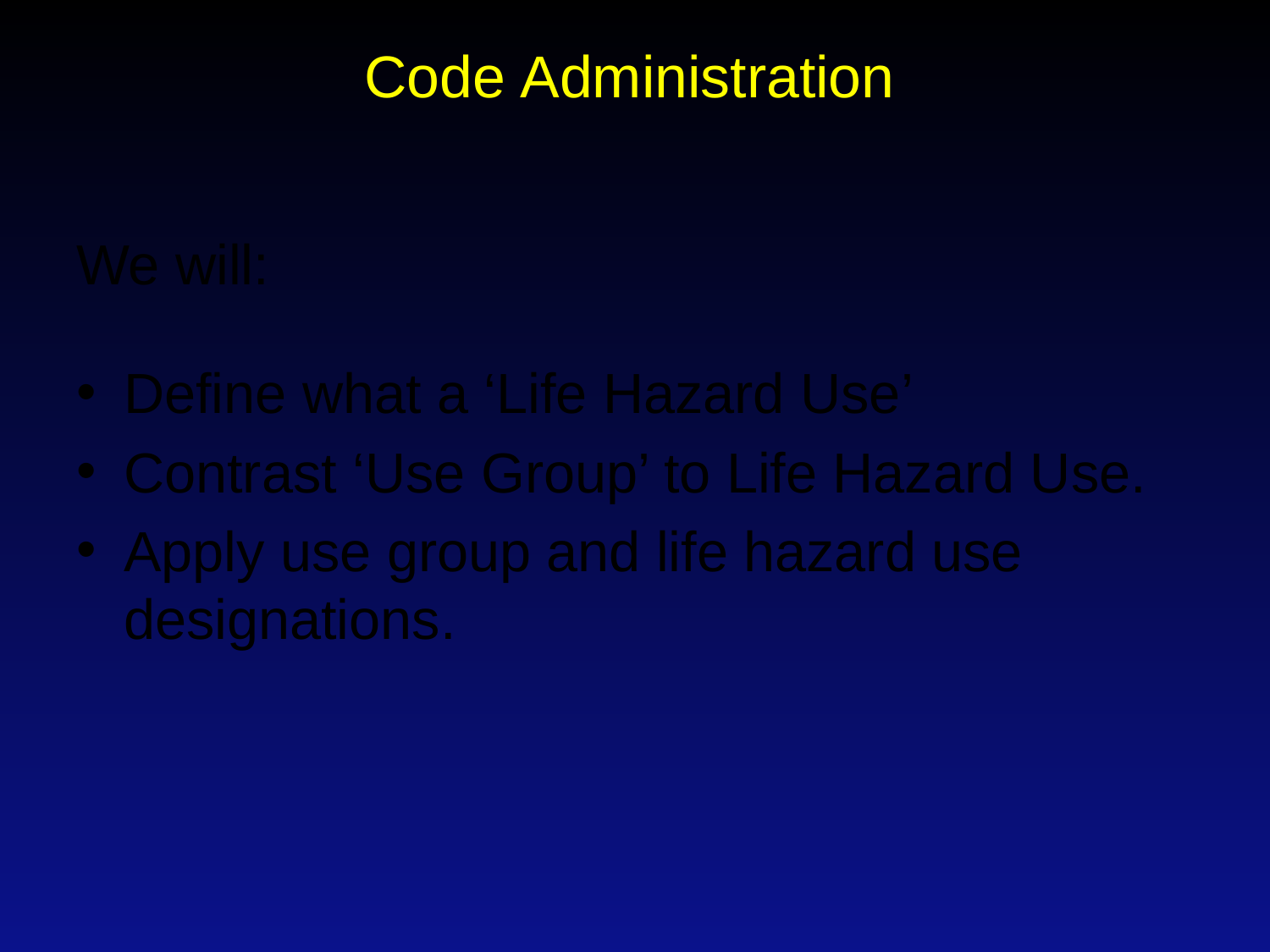

# Code Administration
We will:

Define what a ‘Life Hazard Use’
Contrast ‘Use Group’ to Life Hazard Use.
Apply use group and life hazard use designations.